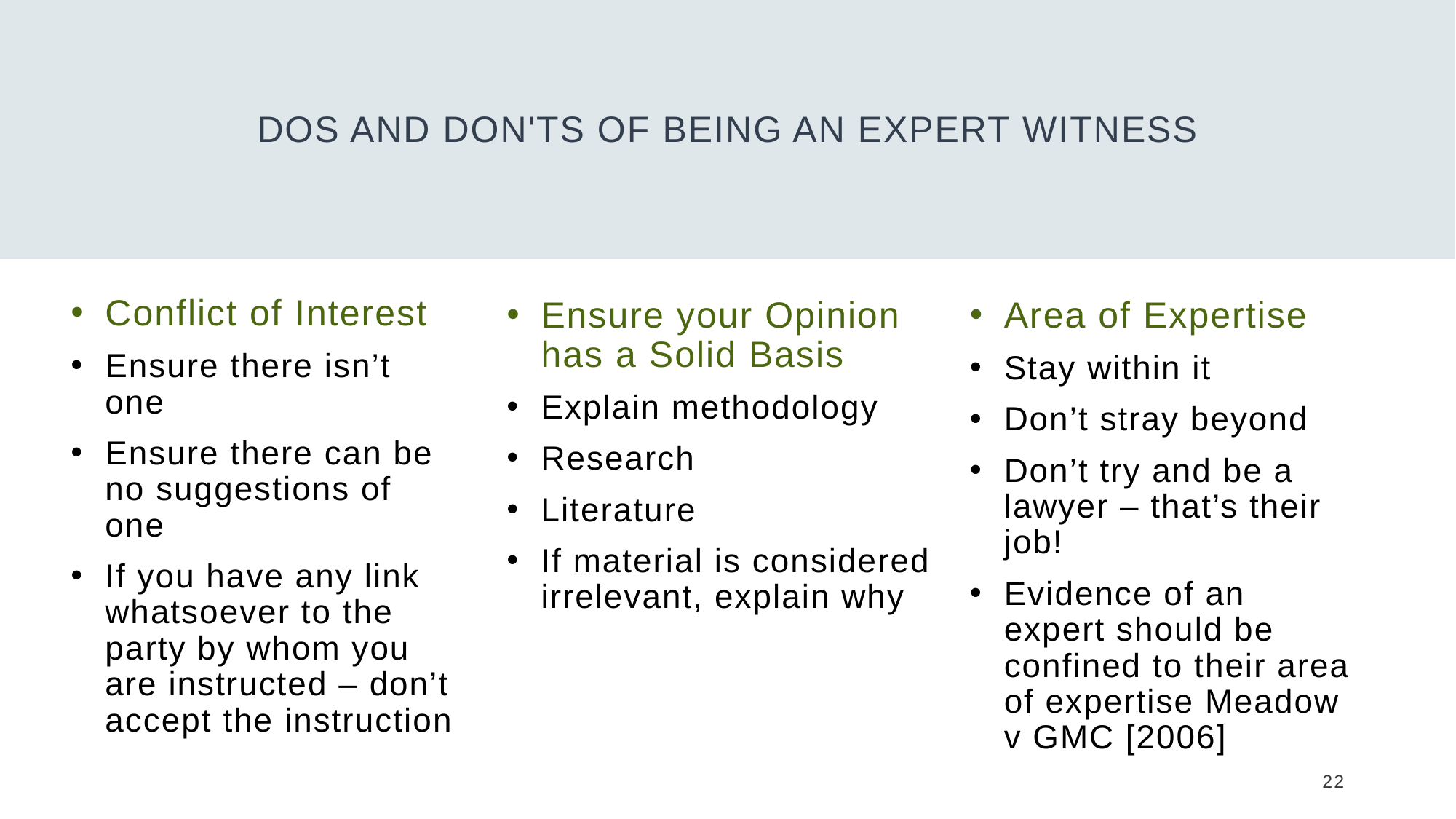

# Dos and Don'ts of Being an Expert Witness
Conflict of Interest
Ensure there isn’t one
Ensure there can be no suggestions of one
If you have any link whatsoever to the party by whom you are instructed – don’t accept the instruction
Ensure your Opinion has a Solid Basis
Explain methodology
Research
Literature
If material is considered irrelevant, explain why
Area of Expertise
Stay within it
Don’t stray beyond
Don’t try and be a lawyer – that’s their job!
Evidence of an expert should be confined to their area of expertise Meadow v GMC [2006]
22